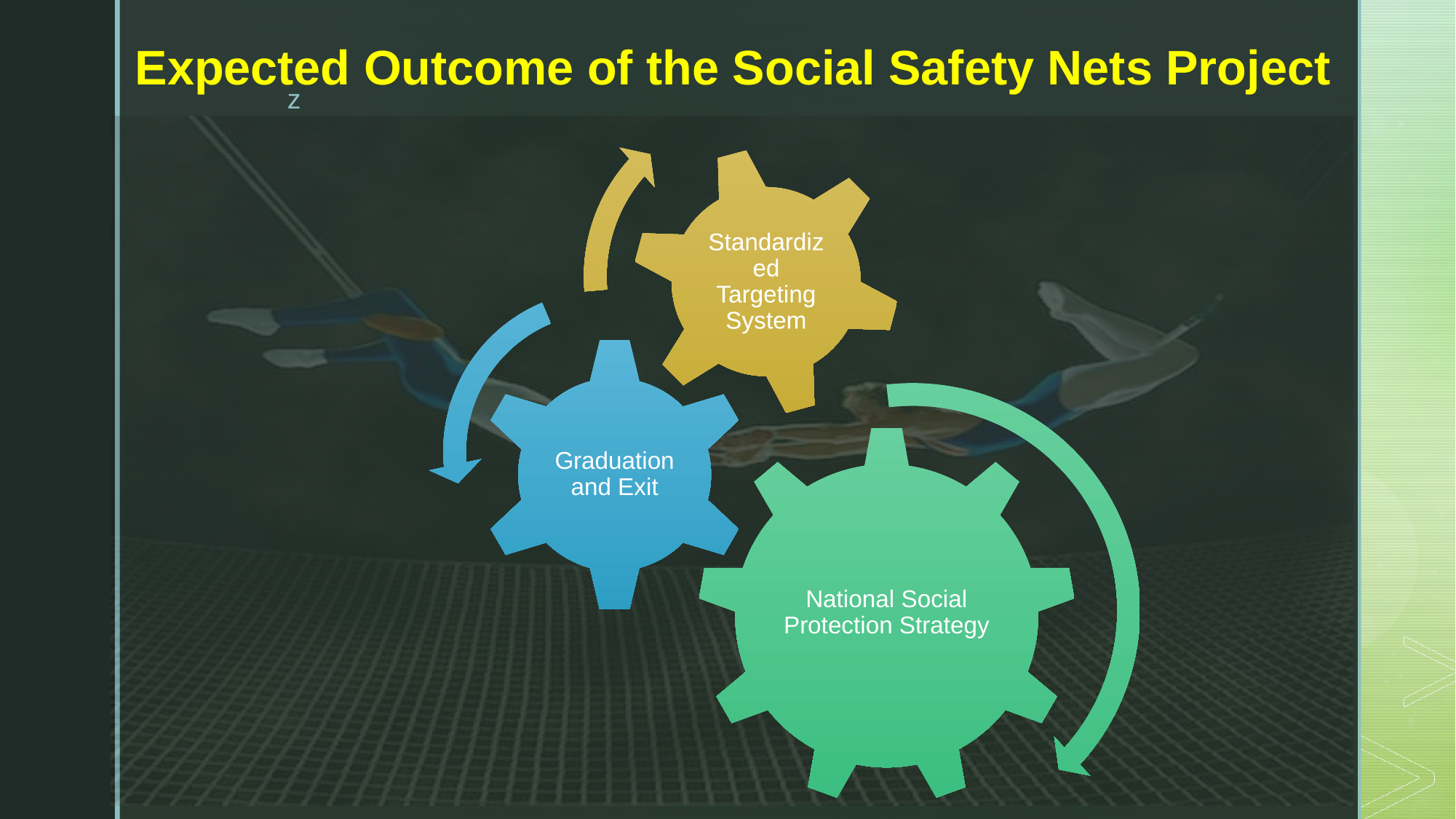

# Expected Outcome of the Social Safety Nets Project
National Social Protection Strategy
Graduation and Exit
Standardized Targeting System